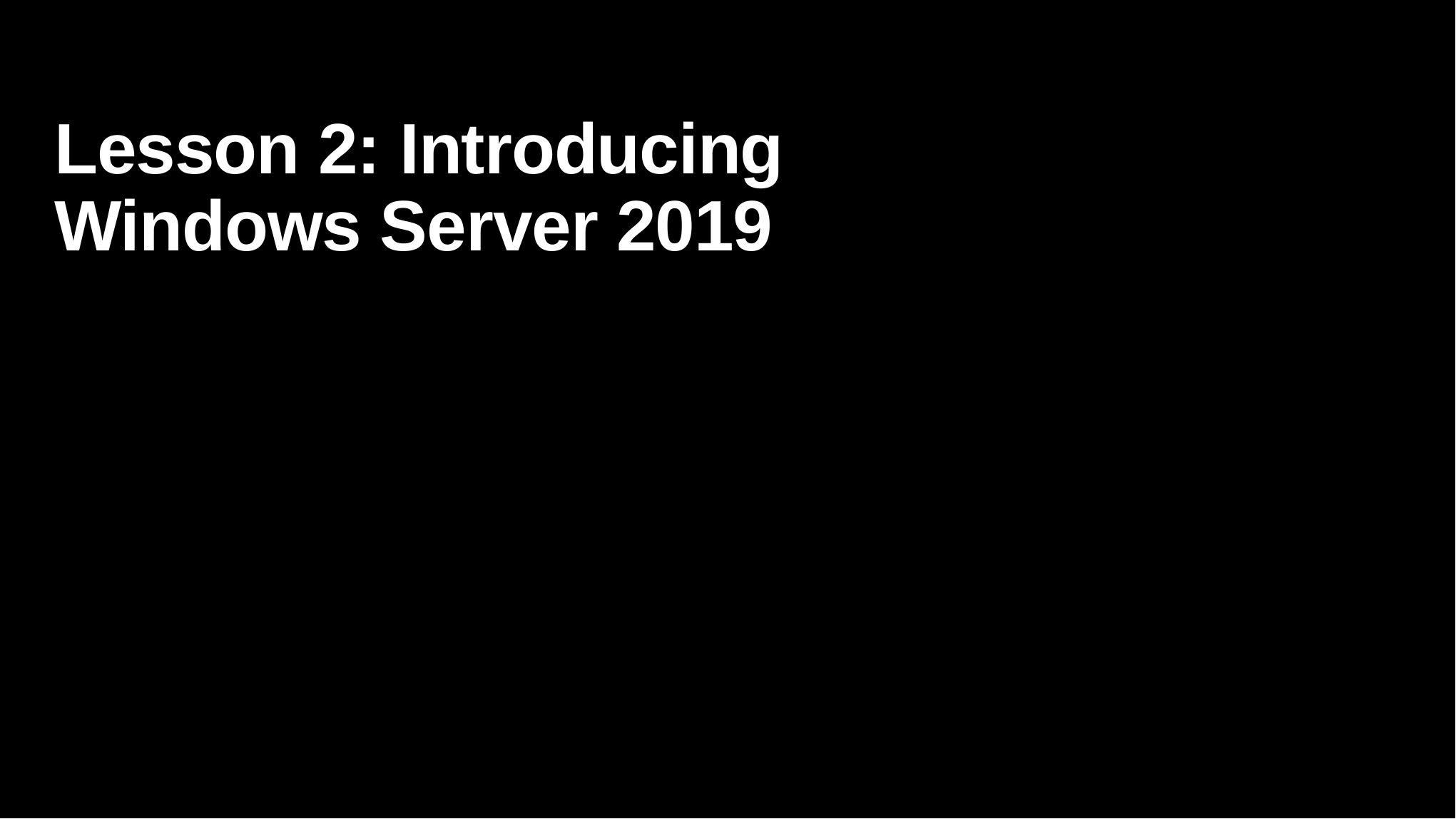

# Lesson 2: Introducing Windows Server 2019